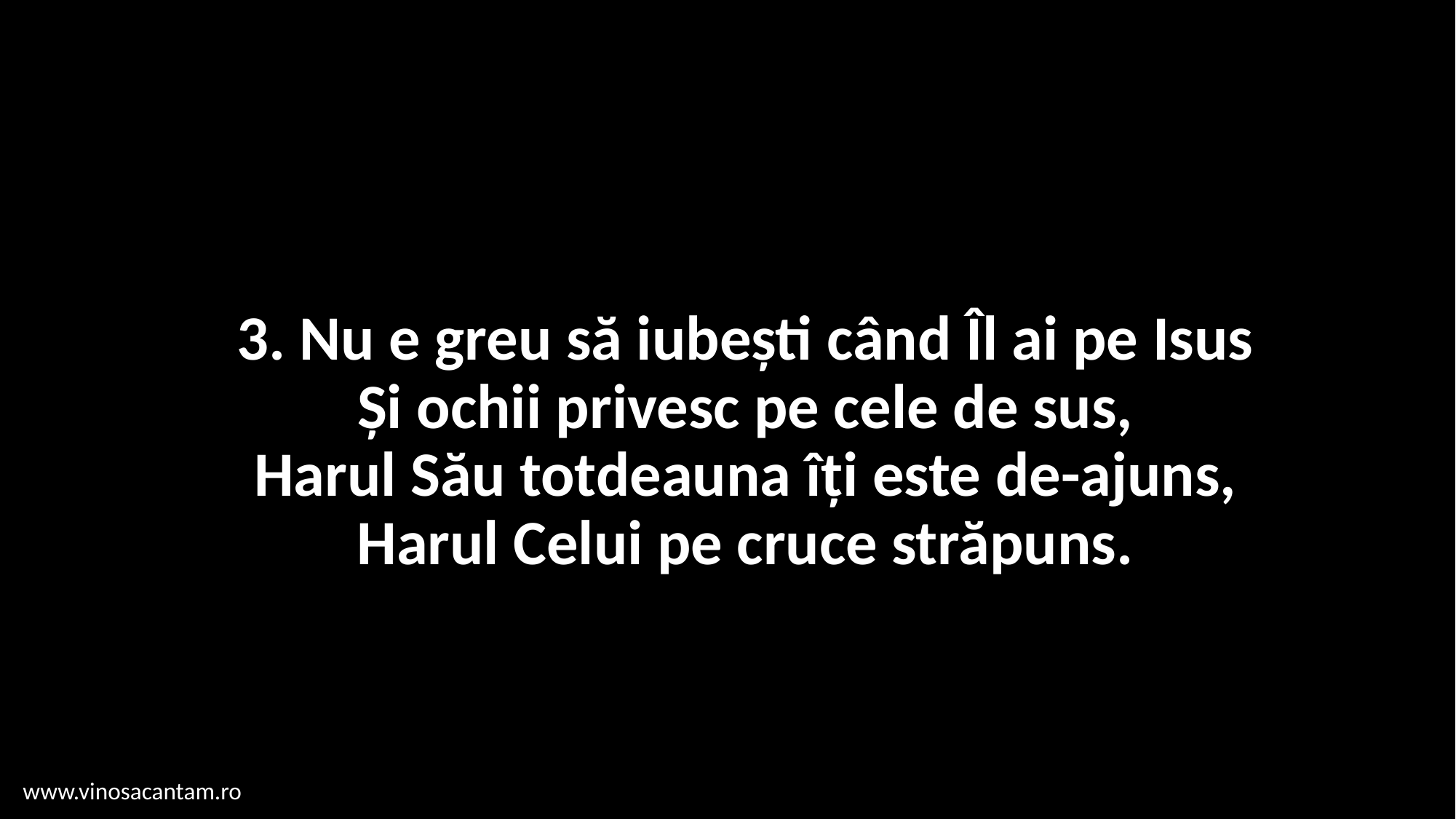

# 3. Nu e greu să iubești când Îl ai pe Isus Și ochii privesc pe cele de sus, Harul Său totdeauna îți este de-ajuns, Harul Celui pe cruce străpuns.
www.vinosacantam.ro